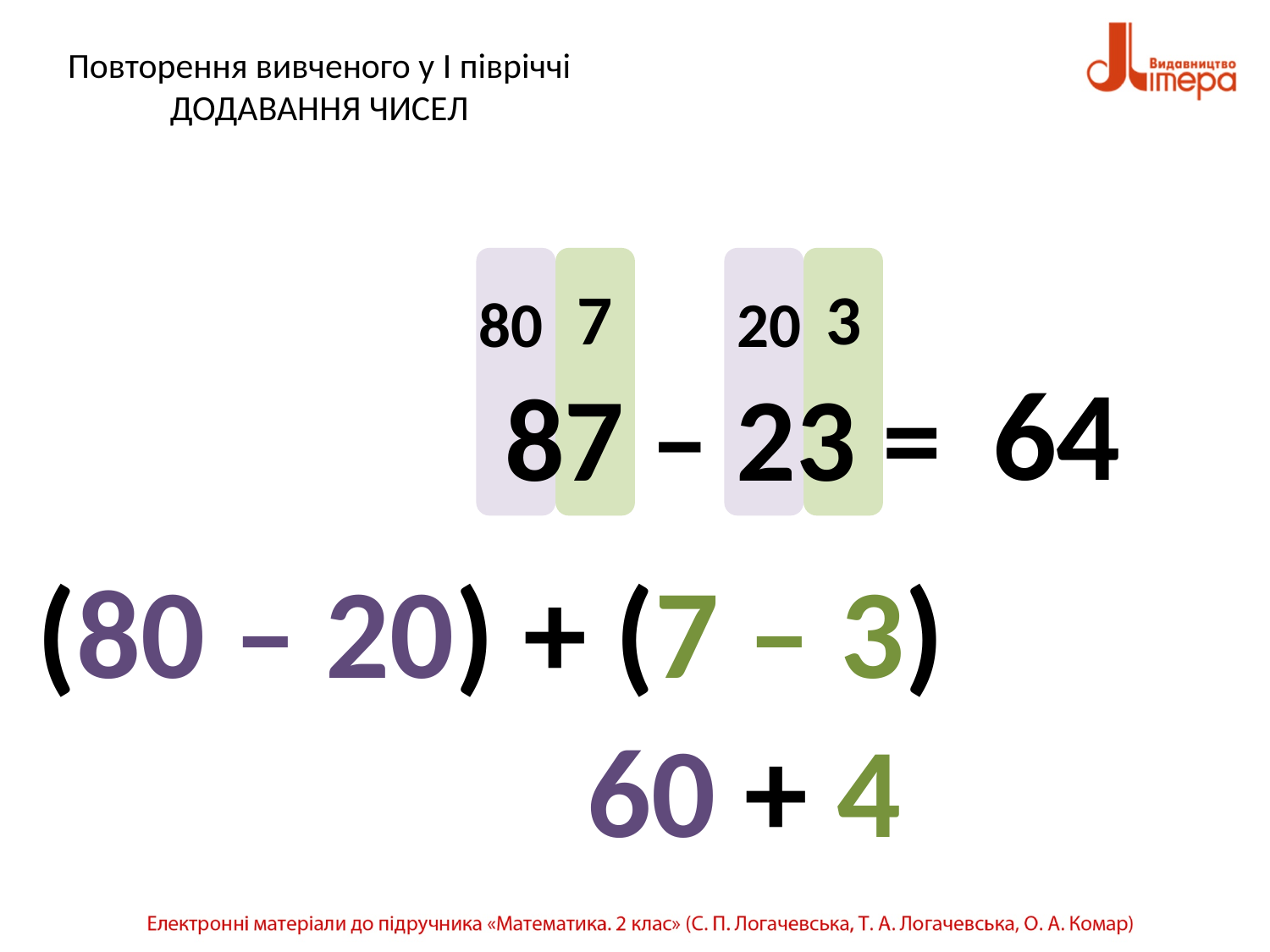

# Повторення вивченого у І півріччі ДОДАВАННЯ ЧИСЕЛ

7
3
80
20
64
87 – 23 =
 (80 – 20) + (7 – 3)
60 + 4